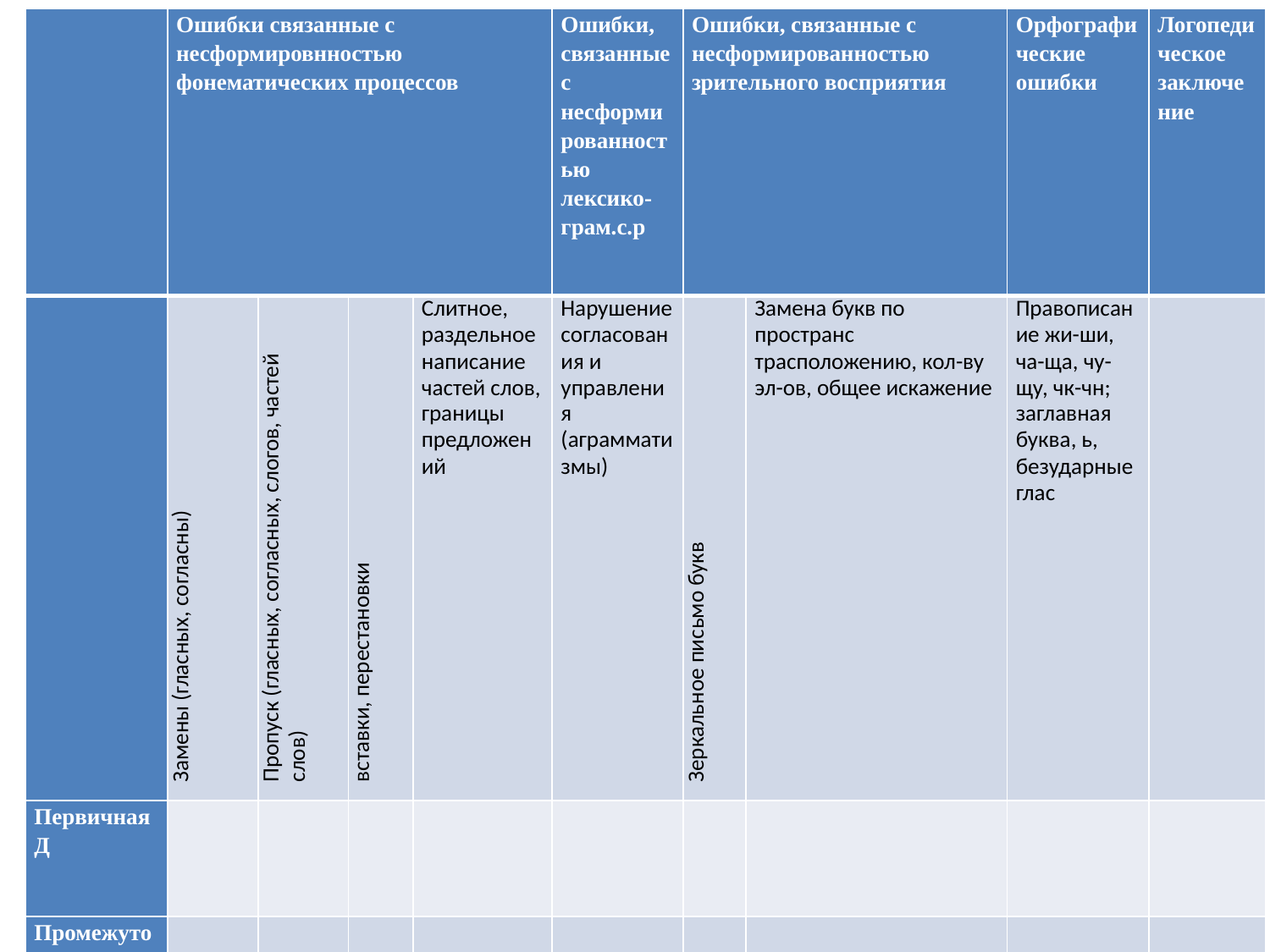

|  | Ошибки связанные с несформировнностью фонематических процессов |  |  |  | Ошибки, связанные с несформированностью лексико-грам.с.р | Ошибки, связанные с несформированностью зрительного восприятия |  | Орфографические ошибки | Логопедическое заключе ние |
| --- | --- | --- | --- | --- | --- | --- | --- | --- | --- |
|  | Замены (гласных, согласны) | Пропуск (гласных, согласных, слогов, частей слов) | вставки, перестановки | Слитное, раздельное написание частей слов, границы предложений | Нарушение согласования и управления (аграмматизмы) | Зеркальное письмо букв | Замена букв по пространс трасположению, кол-ву эл-ов, общее искажение | Правописание жи-ши, ча-ща, чу-щу, чк-чн; заглавная буква, ь, безударные глас |  |
| Первичная Д |  |  |  |  |  |  |  |  |  |
| Промежуточная Д |  |  |  |  |  |  |  |  |  |
| Итоговая Д |  |  |  |  |  |  |  |  |  |